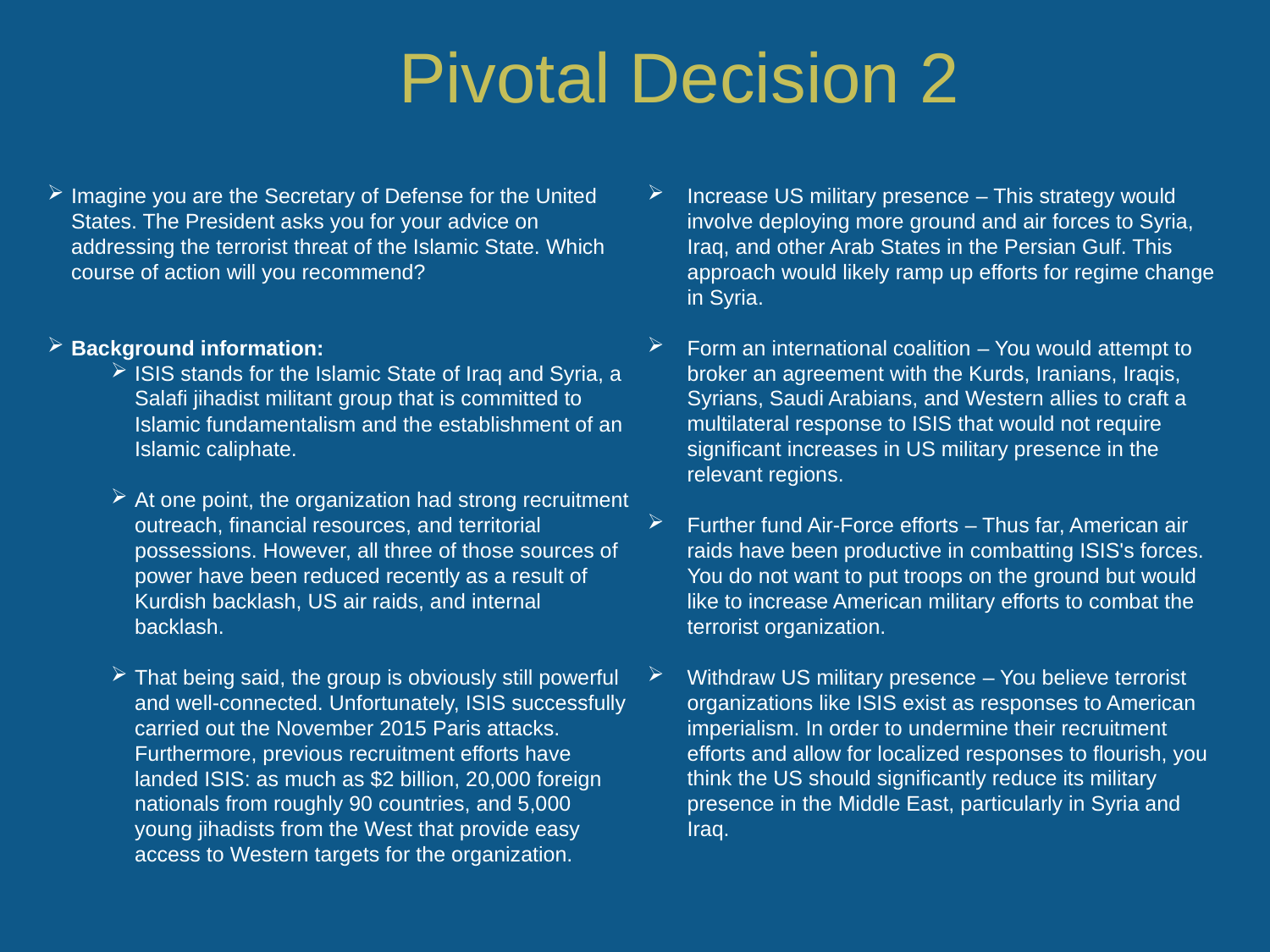

Imagine you are the Secretary of Defense for the United States. The President asks you for your advice on addressing the terrorist threat of the Islamic State. Which course of action will you recommend?

Background information:
ISIS stands for the Islamic State of Iraq and Syria, a Salafi jihadist militant group that is committed to Islamic fundamentalism and the establishment of an Islamic caliphate.

At one point, the organization had strong recruitment outreach, financial resources, and territorial possessions. However, all three of those sources of power have been reduced recently as a result of Kurdish backlash, US air raids, and internal backlash.

That being said, the group is obviously still powerful and well-connected. Unfortunately, ISIS successfully carried out the November 2015 Paris attacks. Furthermore, previous recruitment efforts have landed ISIS: as much as $2 billion, 20,000 foreign nationals from roughly 90 countries, and 5,000 young jihadists from the West that provide easy access to Western targets for the organization.
Increase US military presence – This strategy would involve deploying more ground and air forces to Syria, Iraq, and other Arab States in the Persian Gulf. This approach would likely ramp up efforts for regime change in Syria.

Form an international coalition – You would attempt to broker an agreement with the Kurds, Iranians, Iraqis, Syrians, Saudi Arabians, and Western allies to craft a multilateral response to ISIS that would not require significant increases in US military presence in the relevant regions.

Further fund Air-Force efforts – Thus far, American air raids have been productive in combatting ISIS's forces. You do not want to put troops on the ground but would like to increase American military efforts to combat the terrorist organization.

Withdraw US military presence – You believe terrorist organizations like ISIS exist as responses to American imperialism. In order to undermine their recruitment efforts and allow for localized responses to flourish, you think the US should significantly reduce its military presence in the Middle East, particularly in Syria and Iraq.